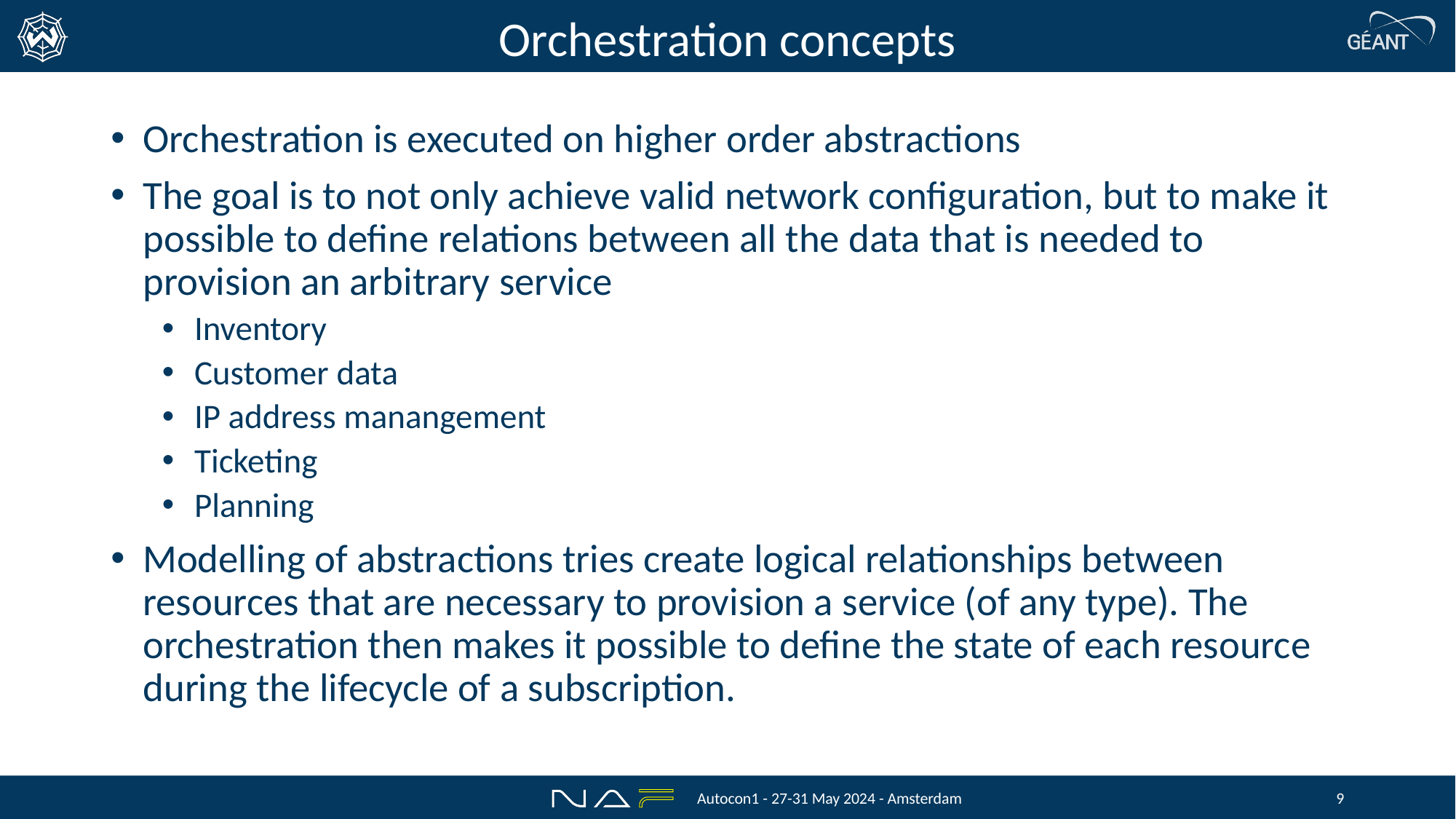

# Orchestration concepts
Orchestration is executed on higher order abstractions
The goal is to not only achieve valid network configuration, but to make it possible to define relations between all the data that is needed to provision an arbitrary service
Inventory
Customer data
IP address manangement
Ticketing
Planning
Modelling of abstractions tries create logical relationships between resources that are necessary to provision a service (of any type). The orchestration then makes it possible to define the state of each resource during the lifecycle of a subscription.

Autocon1 - 27-31 May 2024 - Amsterdam
9